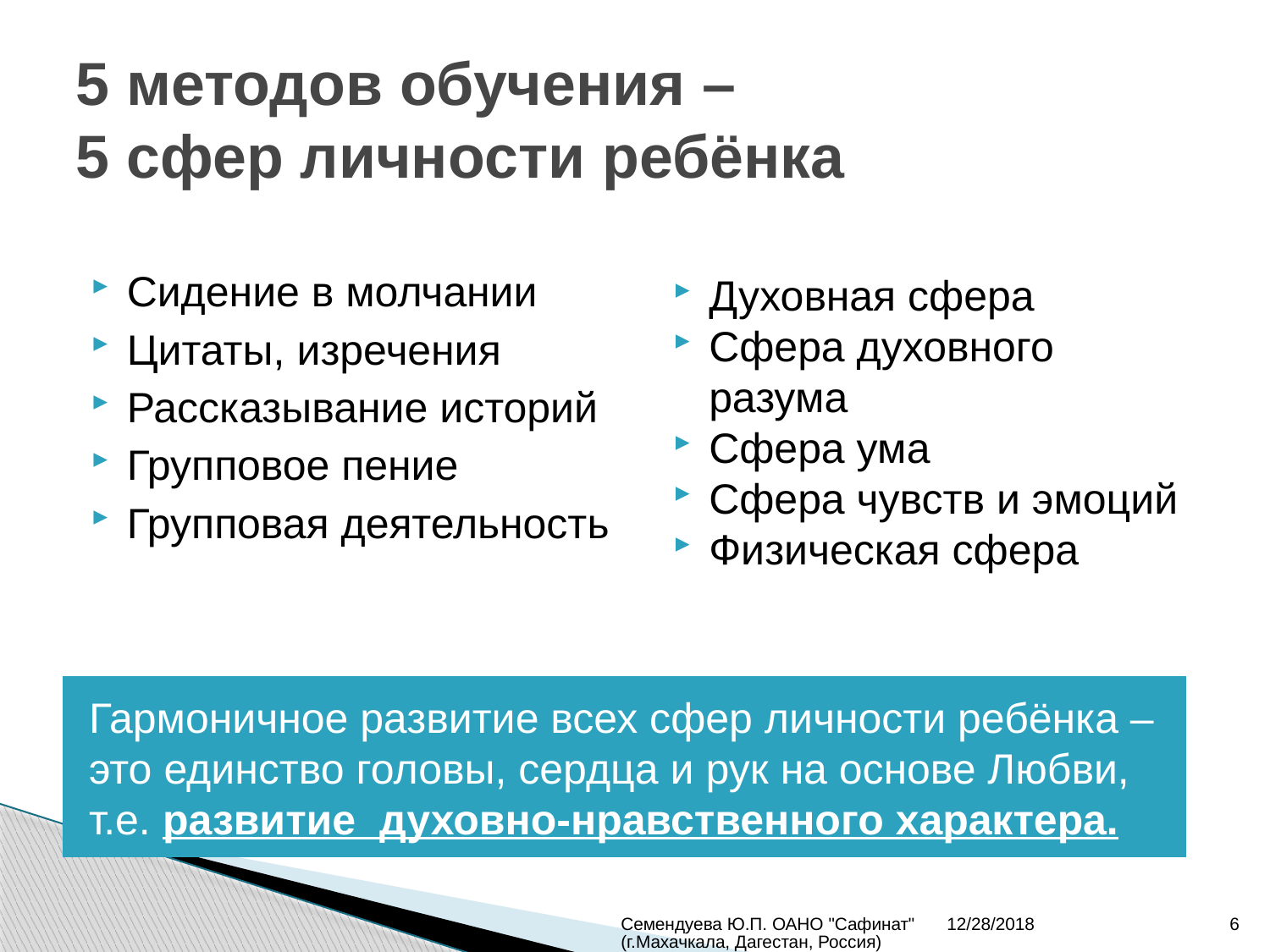

# 5 методов обучения – 5 сфер личности ребёнка

Сидение в молчании
Цитаты, изречения
Рассказывание историй
Групповое пение
Групповая деятельность

Духовная сфера
Сфера духовного разума
Сфера ума
Сфера чувств и эмоций
Физическая сфера

Гармоничное развитие всех сфер личности ребёнка – это единство головы, сердца и рук на основе Любви, т.е. развитие  духовно-нравственного характера.
Семендуева Ю.П. ОАНО "Сафинат" (г.Махачкала, Дагестан, Россия)
12/28/2018
6